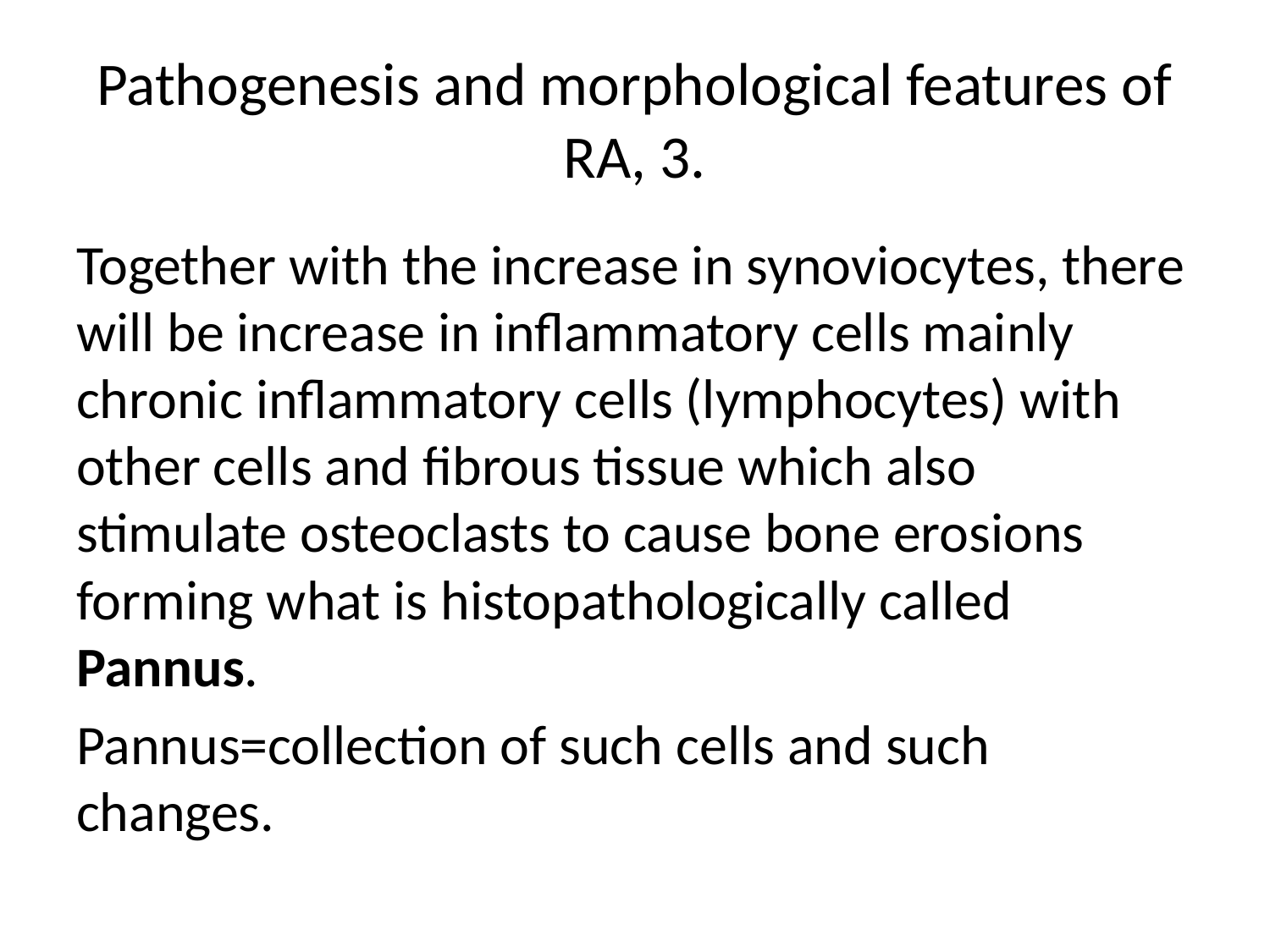

# Pathogenesis and morphological features of RA, 3.
Together with the increase in synoviocytes, there will be increase in inflammatory cells mainly chronic inflammatory cells (lymphocytes) with other cells and fibrous tissue which also stimulate osteoclasts to cause bone erosions forming what is histopathologically called Pannus.
Pannus=collection of such cells and such changes.